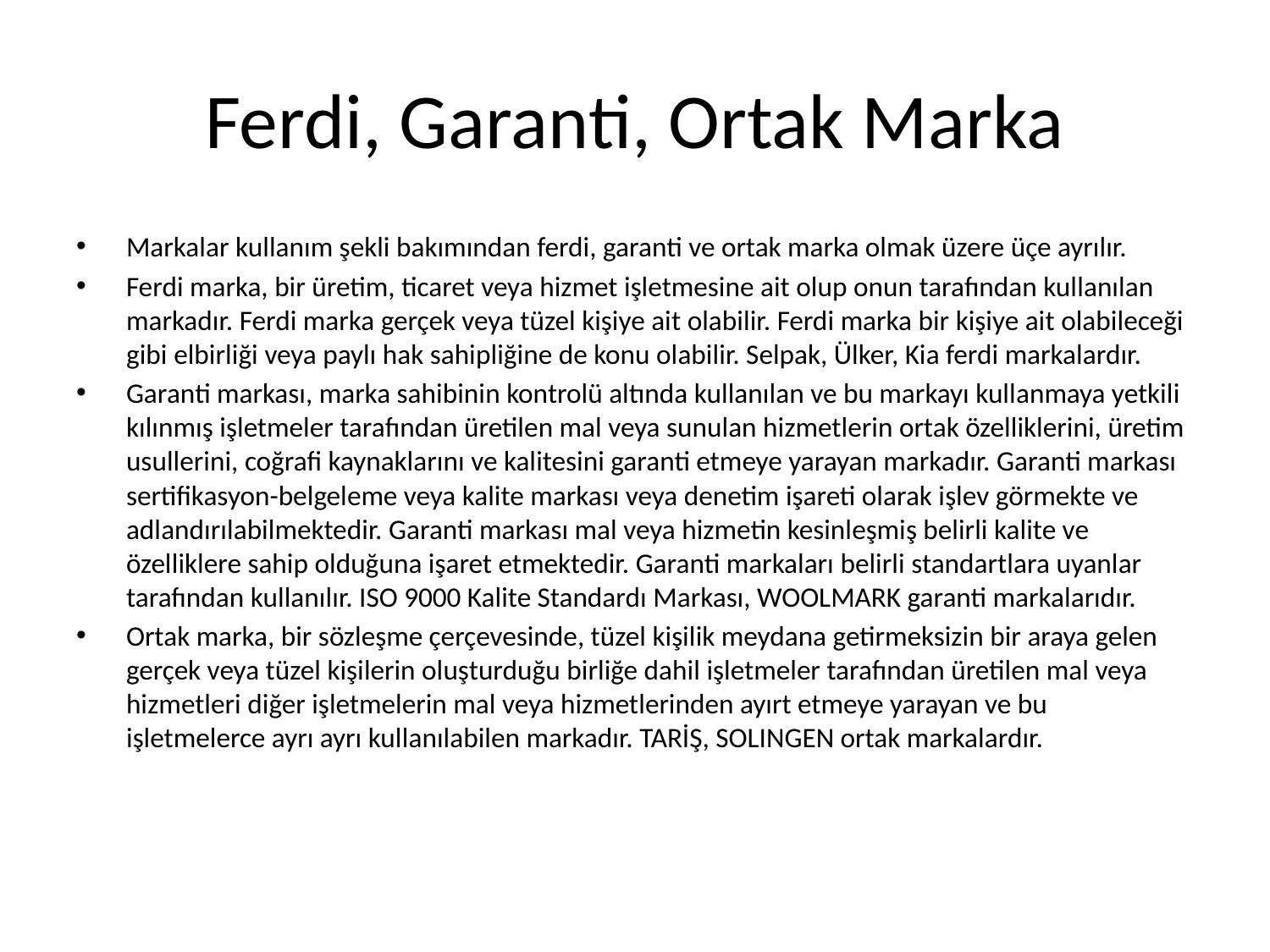

# Ferdi, Garanti, Ortak Marka
Markalar kullanım şekli bakımından ferdi, garanti ve ortak marka olmak üzere üçe ayrılır.
Ferdi marka, bir üretim, ticaret veya hizmet işletmesine ait olup onun tarafından kullanılan markadır. Ferdi marka gerçek veya tüzel kişiye ait olabilir. Ferdi marka bir kişiye ait olabileceği gibi elbirliği veya paylı hak sahipliğine de konu olabilir. Selpak, Ülker, Kia ferdi markalardır.
Garanti markası, marka sahibinin kontrolü altında kullanılan ve bu markayı kullanmaya yetkili kılınmış işletmeler tarafından üretilen mal veya sunulan hizmetlerin ortak özelliklerini, üretim usullerini, coğrafi kaynaklarını ve kalitesini garanti etmeye yarayan markadır. Garanti markası sertifikasyon-belgeleme veya kalite markası veya denetim işareti olarak işlev görmekte ve adlandırılabilmektedir. Garanti markası mal veya hizmetin kesinleşmiş belirli kalite ve özelliklere sahip olduğuna işaret etmektedir. Garanti markaları belirli standartlara uyanlar tarafından kullanılır. ISO 9000 Kalite Standardı Markası, WOOLMARK garanti markalarıdır.
Ortak marka, bir sözleşme çerçevesinde, tüzel kişilik meydana getirmeksizin bir araya gelen gerçek veya tüzel kişilerin oluşturduğu birliğe dahil işletmeler tarafından üretilen mal veya hizmetleri diğer işletmelerin mal veya hizmetlerinden ayırt etmeye yarayan ve bu işletmelerce ayrı ayrı kullanılabilen markadır. TARİŞ, SOLINGEN ortak markalardır.